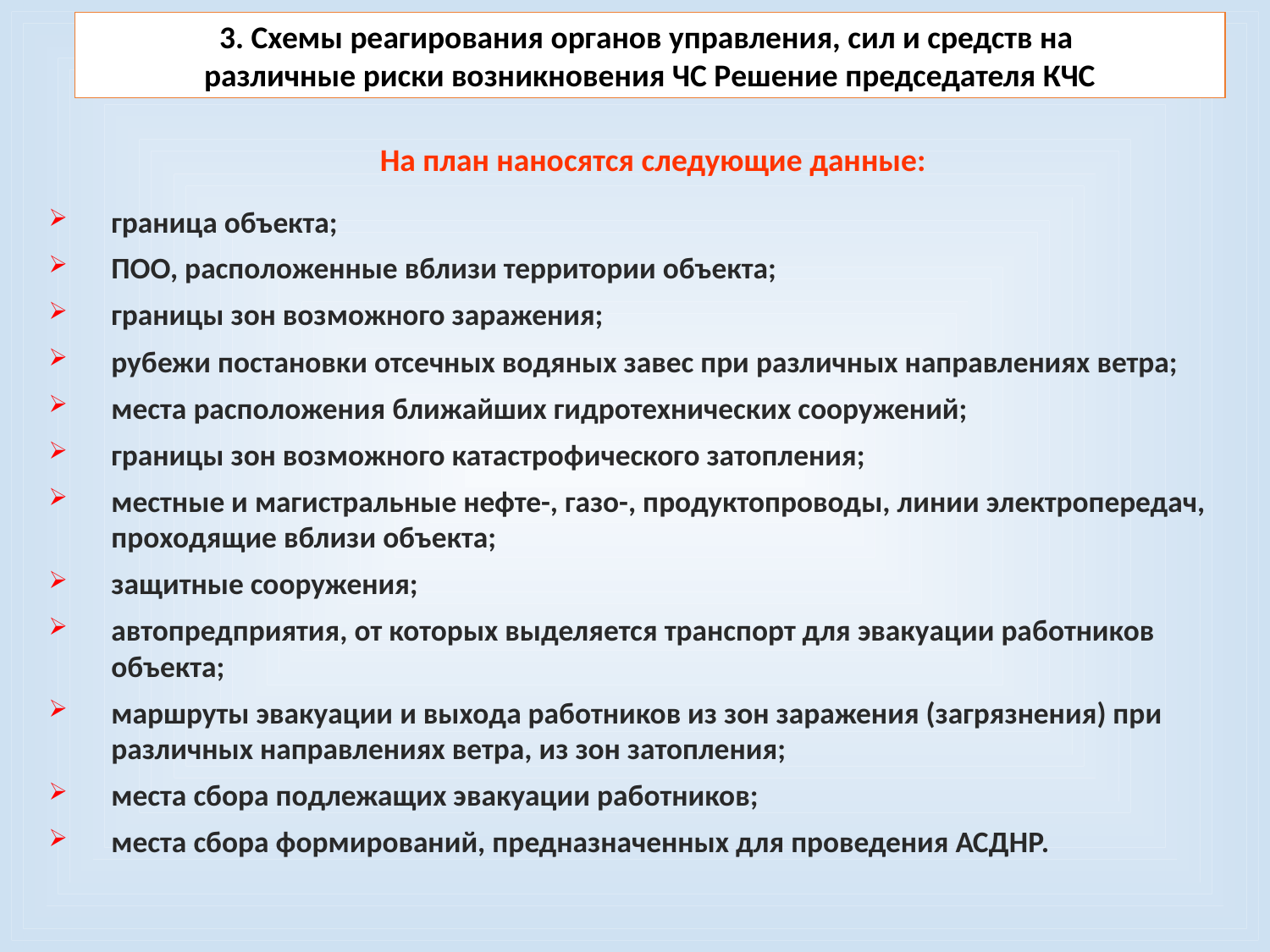

3. Схемы реагирования органов управления, сил и средств на
различные риски возникновения ЧС Решение председателя КЧС

На план наносятся следующие данные:

граница объекта;
ПОО, расположенные вблизи территории объекта;
границы зон возможного заражения;
рубежи постановки отсечных водяных завес при различных направлениях ветра;
места расположения ближайших гидротехнических сооружений;
границы зон возможного катастрофического затопления;
местные и магистральные нефте-, газо-, продуктопроводы, линии электропередач, проходящие вблизи объекта;
защитные сооружения;
автопредприятия, от которых выделяется транспорт для эвакуации работников объекта;
маршруты эвакуации и выхода работников из зон заражения (загрязнения) при различных направлениях ветра, из зон затопления;
места сбора подлежащих эвакуации работников;
места сбора формирований, предназначенных для проведения АСДНР.